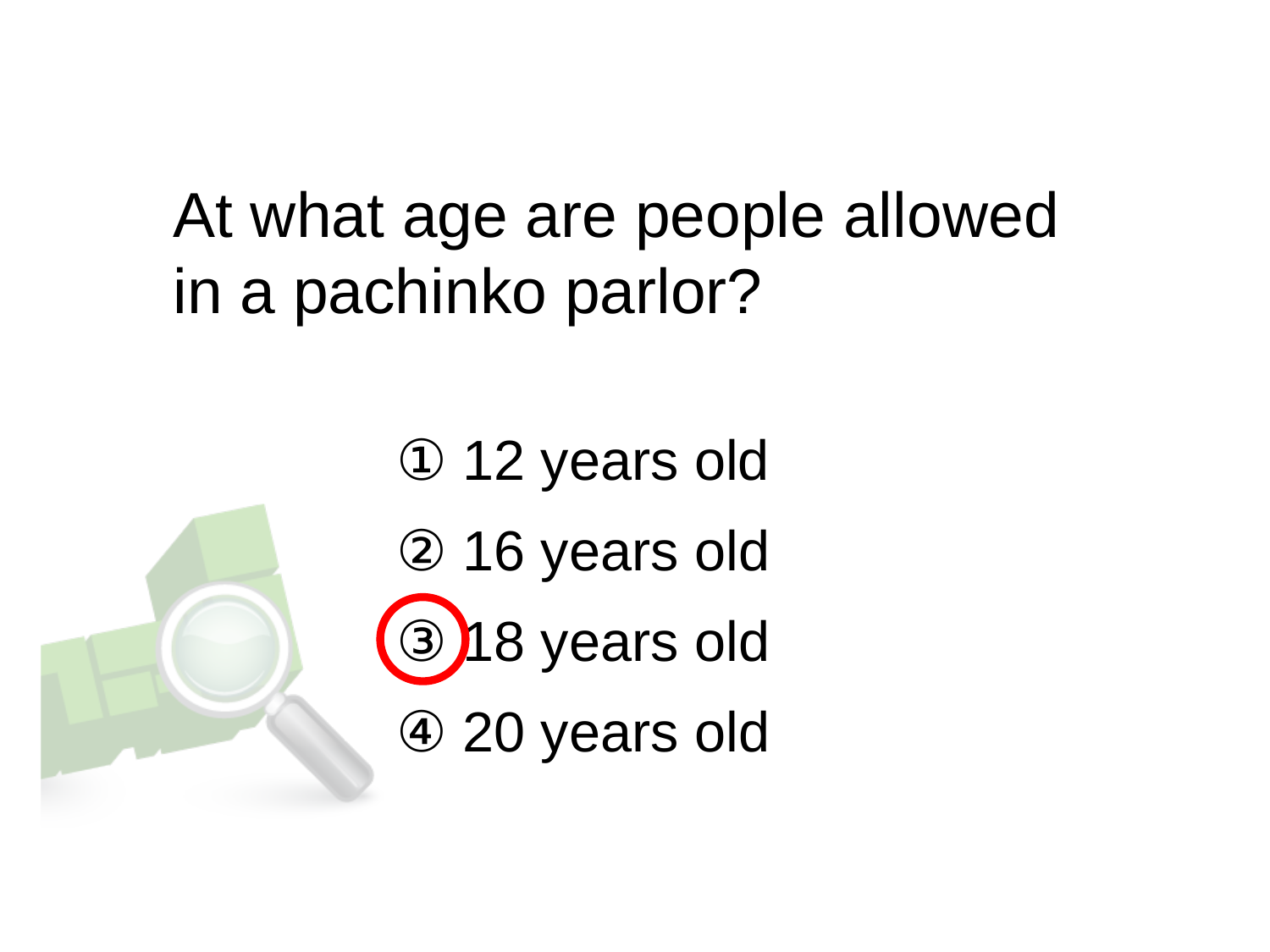

# At what age are people allowed in a pachinko parlor?
① 12 years old
② 16 years old
③ 18 years old
④ 20 years old